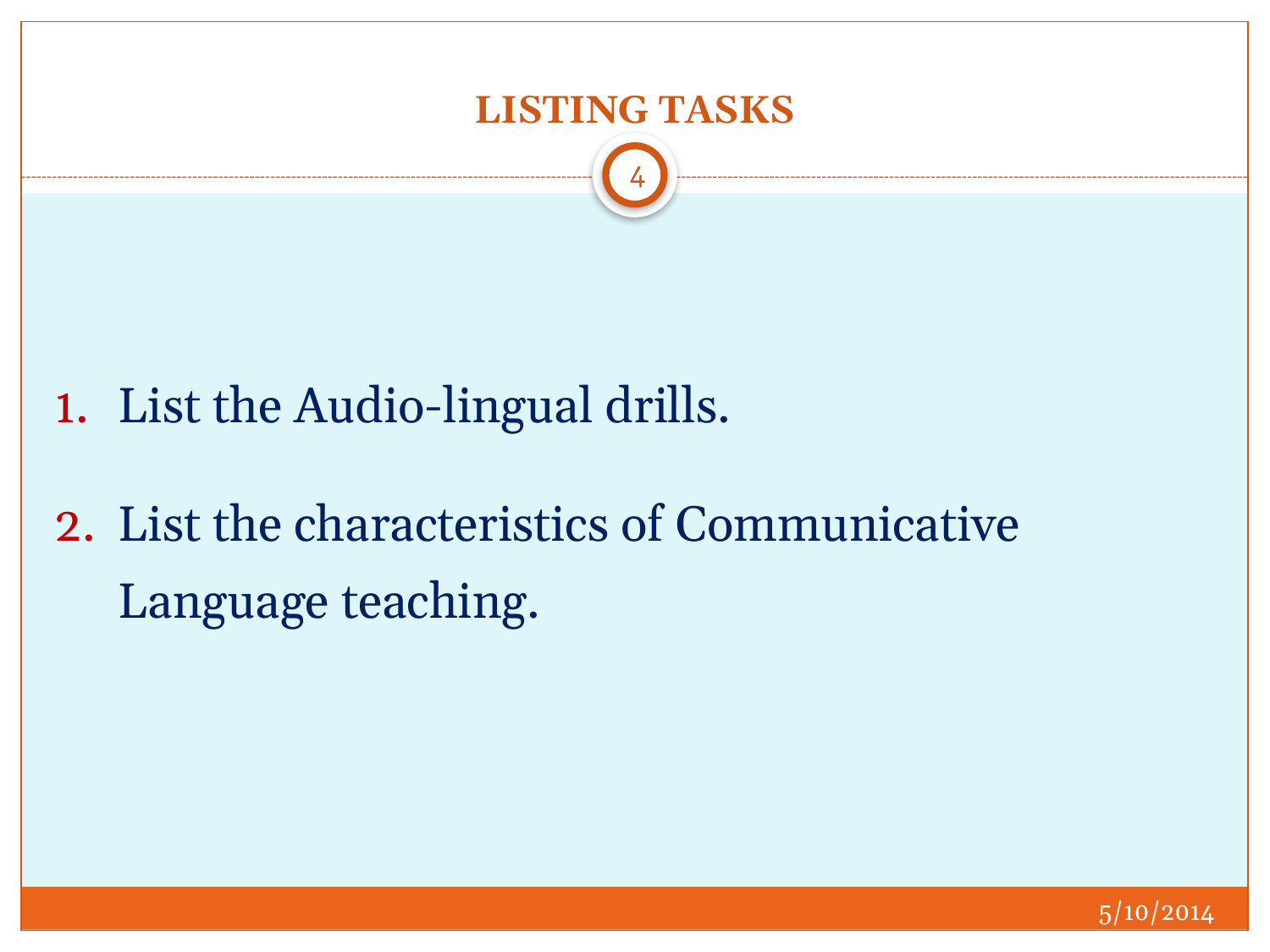

# LISTING TASKS
4

List the Audio-lingual drills.
List the characteristics of Communicative Language teaching.

5/10/2014